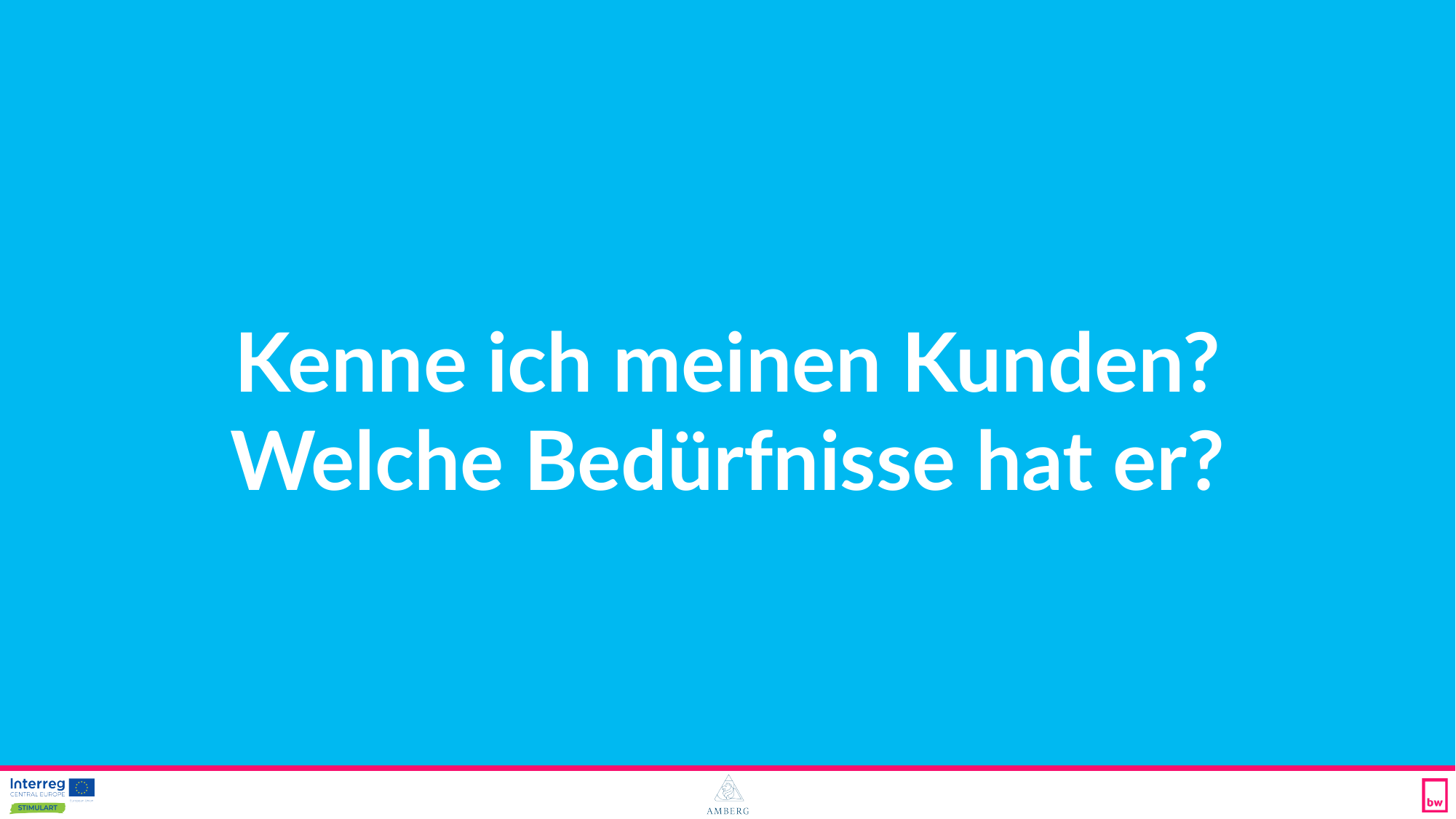

Kenne ich meinen Kunden?
Welche Bedürfnisse hat er?